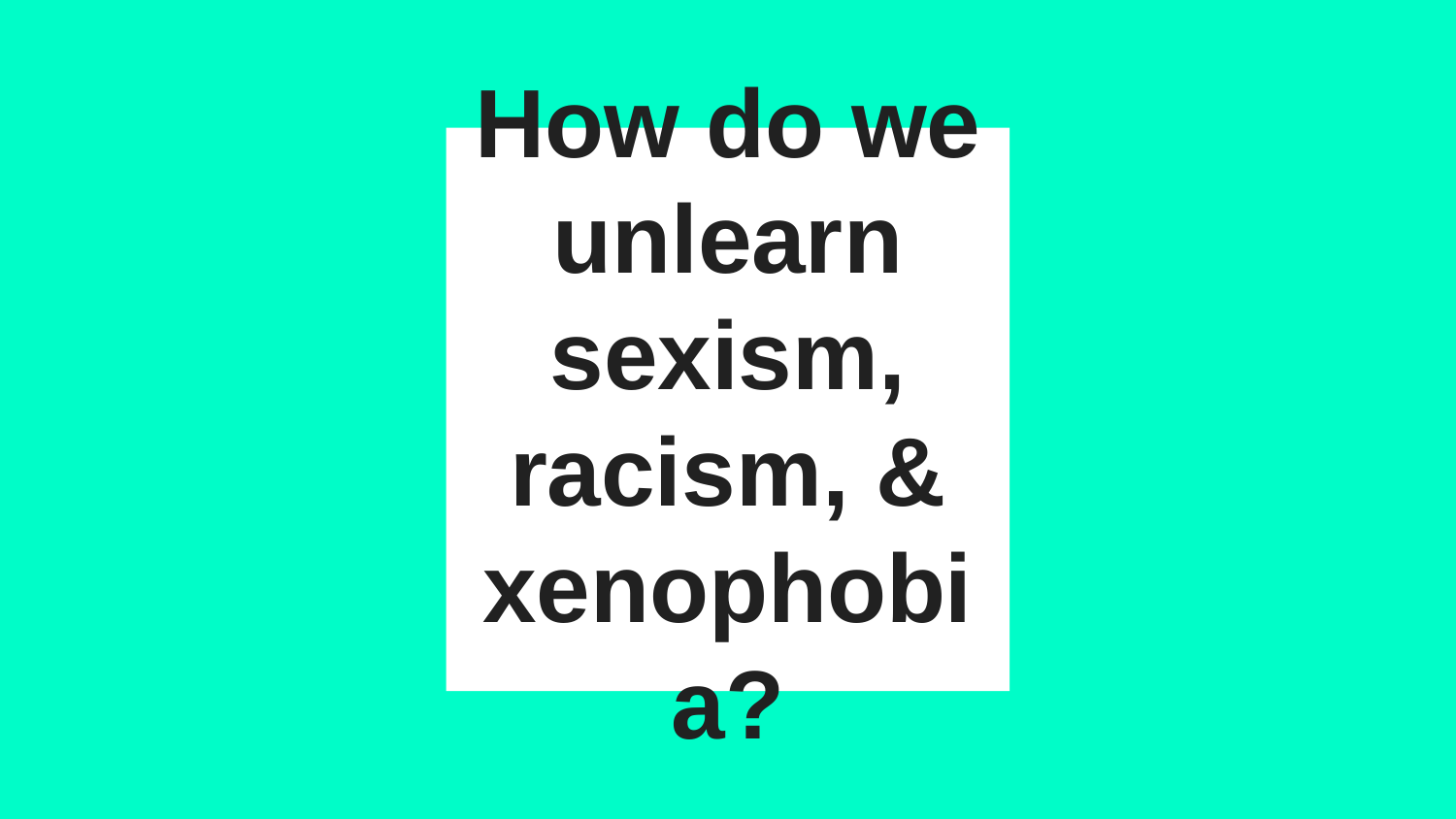

# How do we unlearn sexism, racism, & xenophobia?